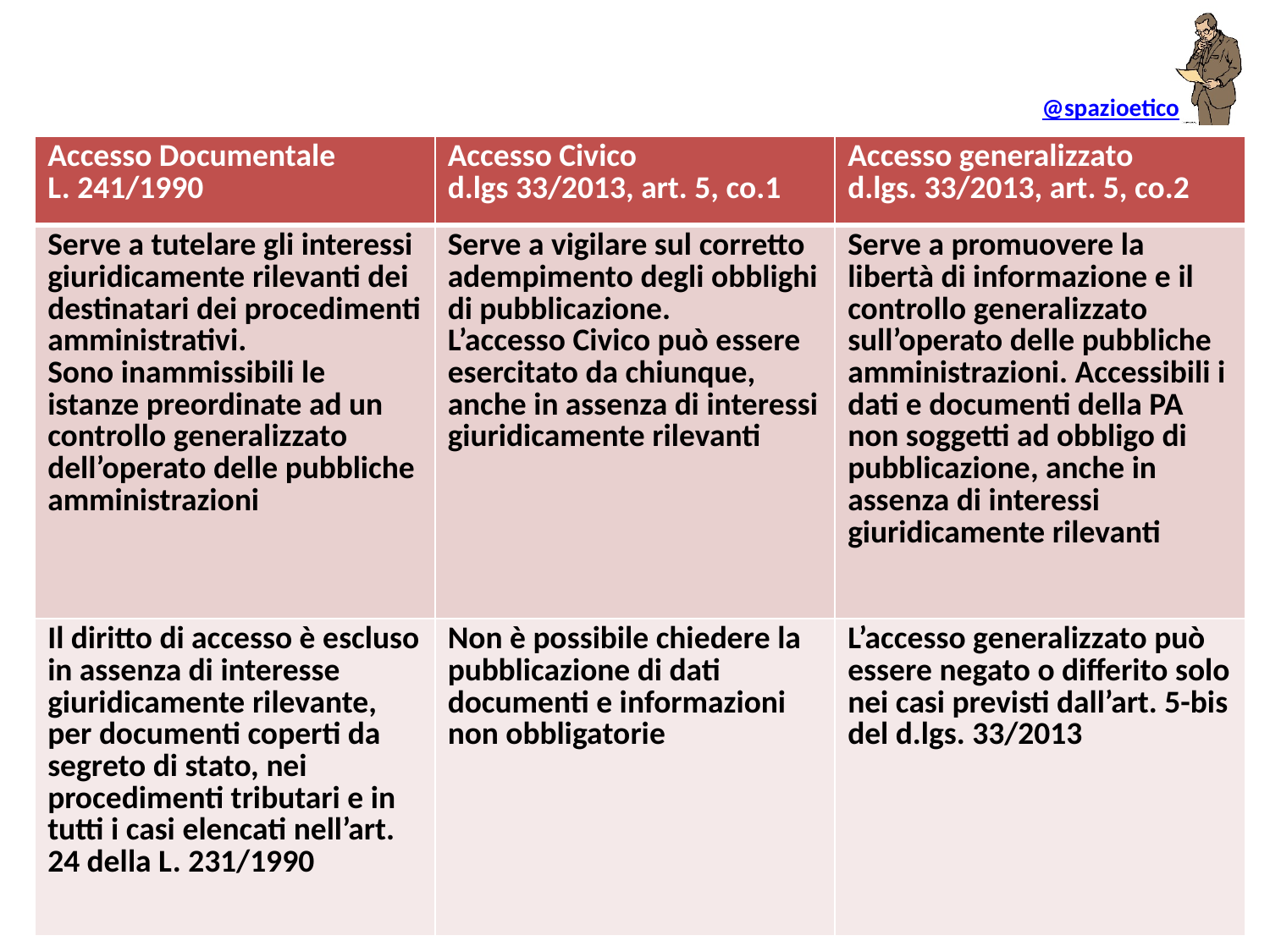

| Accesso Documentale L. 241/1990 | Accesso Civico d.lgs 33/2013, art. 5, co.1 | Accesso generalizzato d.lgs. 33/2013, art. 5, co.2 |
| --- | --- | --- |
| Serve a tutelare gli interessi giuridicamente rilevanti dei destinatari dei procedimenti amministrativi. Sono inammissibili le istanze preordinate ad un controllo generalizzato dell’operato delle pubbliche amministrazioni | Serve a vigilare sul corretto adempimento degli obblighi di pubblicazione. L’accesso Civico può essere esercitato da chiunque, anche in assenza di interessi giuridicamente rilevanti | Serve a promuovere la libertà di informazione e il controllo generalizzato sull’operato delle pubbliche amministrazioni. Accessibili i dati e documenti della PA non soggetti ad obbligo di pubblicazione, anche in assenza di interessi giuridicamente rilevanti |
| Il diritto di accesso è escluso in assenza di interesse giuridicamente rilevante, per documenti coperti da segreto di stato, nei procedimenti tributari e in tutti i casi elencati nell’art. 24 della L. 231/1990 | Non è possibile chiedere la pubblicazione di dati documenti e informazioni non obbligatorie | L’accesso generalizzato può essere negato o differito solo nei casi previsti dall’art. 5-bis del d.lgs. 33/2013 |